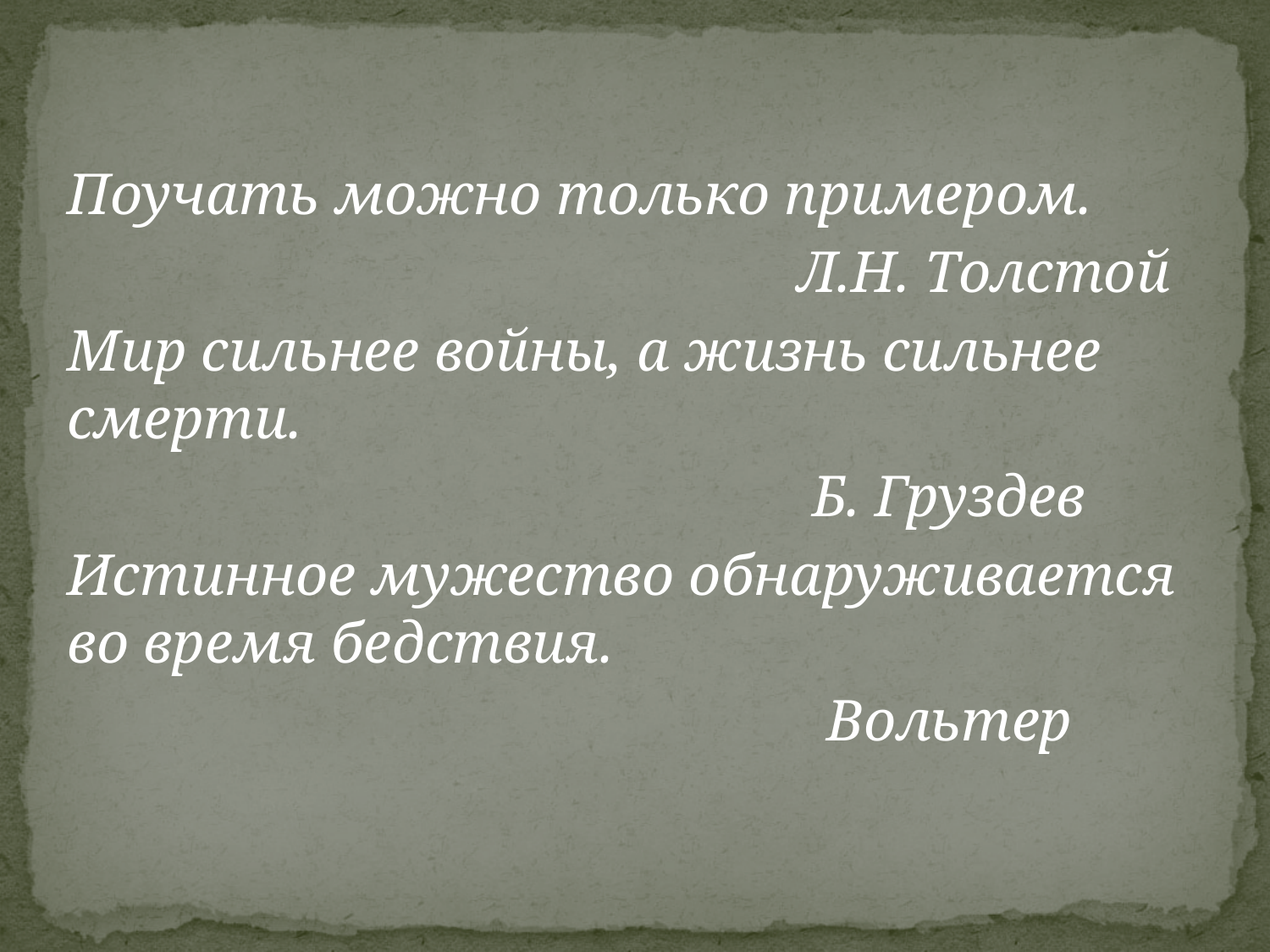

#

Поучать можно только примером.
                                                  Л.Н. Толстой
Мир сильнее войны, а жизнь сильнее смерти.
                                                   Б. Груздев
Истинное мужество обнаруживается во время бедствия.
                                                    Вольтер